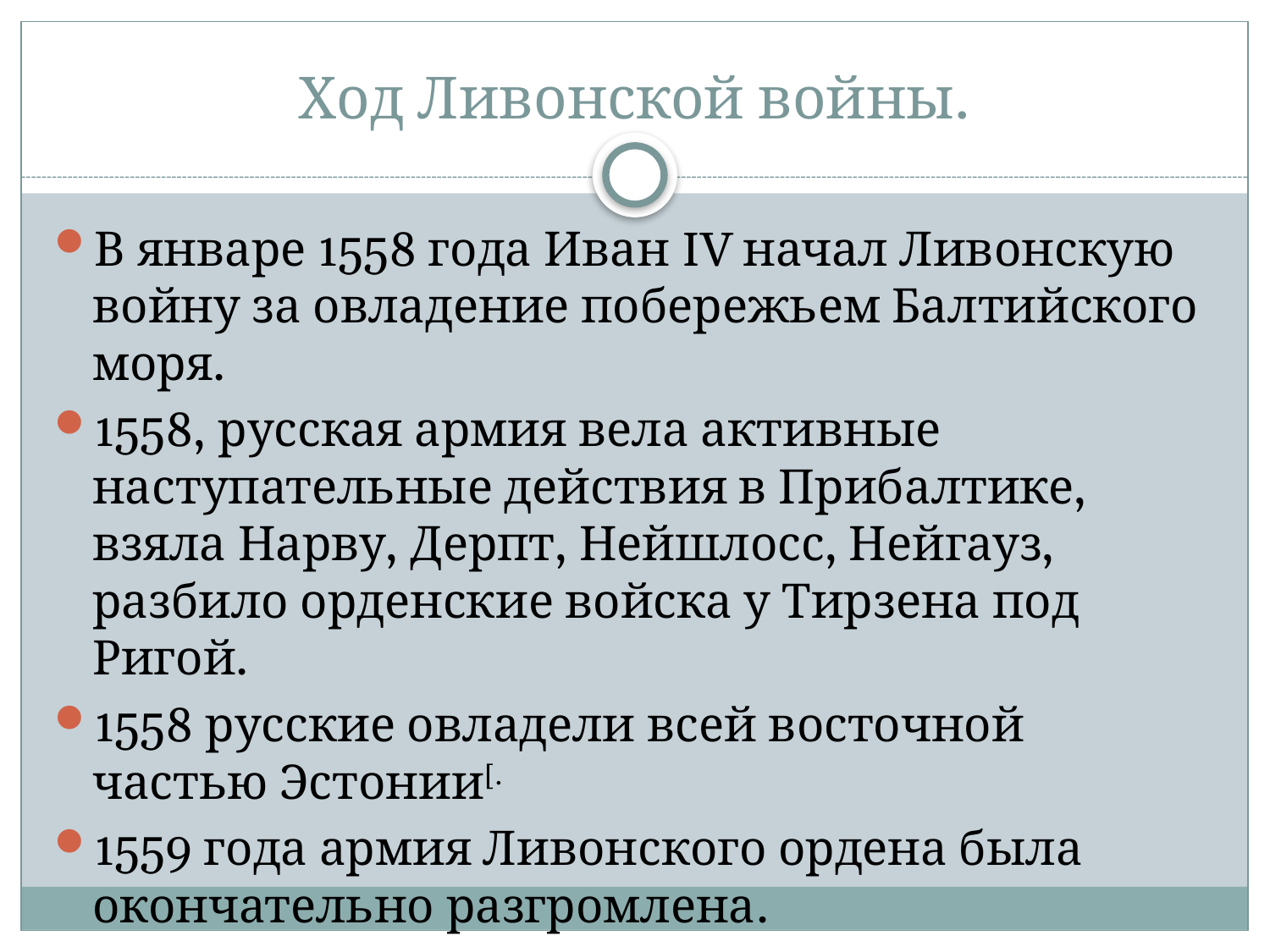

# Ход Ливонской войны.
В январе 1558 года Иван IV начал Ливонскую войну за овладение побережьем Балтийского моря.
1558, русская армия вела активные наступательные действия в Прибалтике, взяла Нарву, Дерпт, Нейшлосс, Нейгауз, разбило орденские войска у Тирзена под Ригой.
1558 русские овладели всей восточной частью Эстонии[.
1559 года армия Ливонского ордена была окончательно разгромлена.